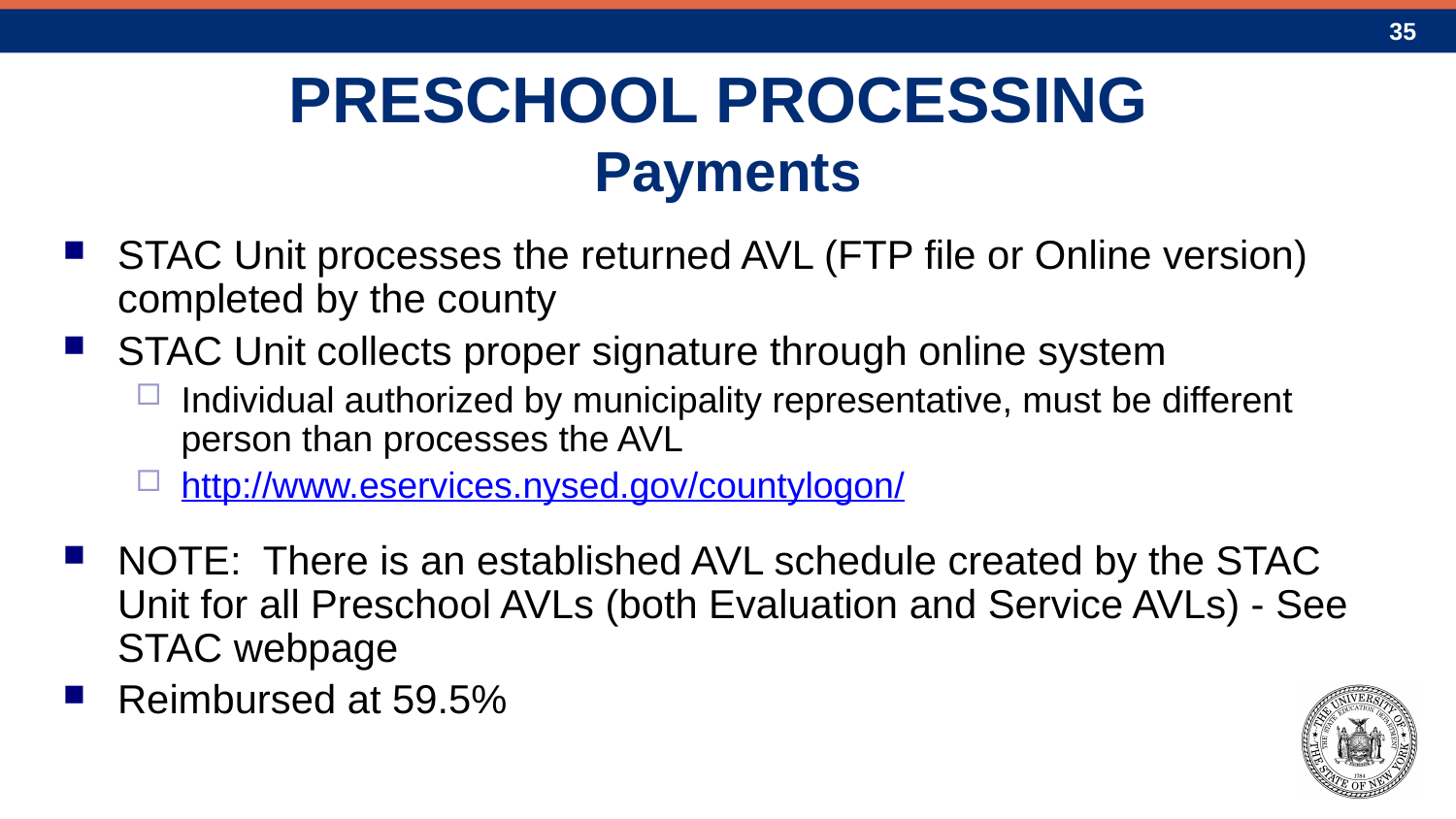

# PRESCHOOL PROCESSING Payments
STAC Unit processes the returned AVL (FTP file or Online version) completed by the county
STAC Unit collects proper signature through online system
Individual authorized by municipality representative, must be different person than processes the AVL
http://www.eservices.nysed.gov/countylogon/

NOTE:  There is an established AVL schedule created by the STAC Unit for all Preschool AVLs (both Evaluation and Service AVLs) - See STAC webpage
Reimbursed at 59.5%